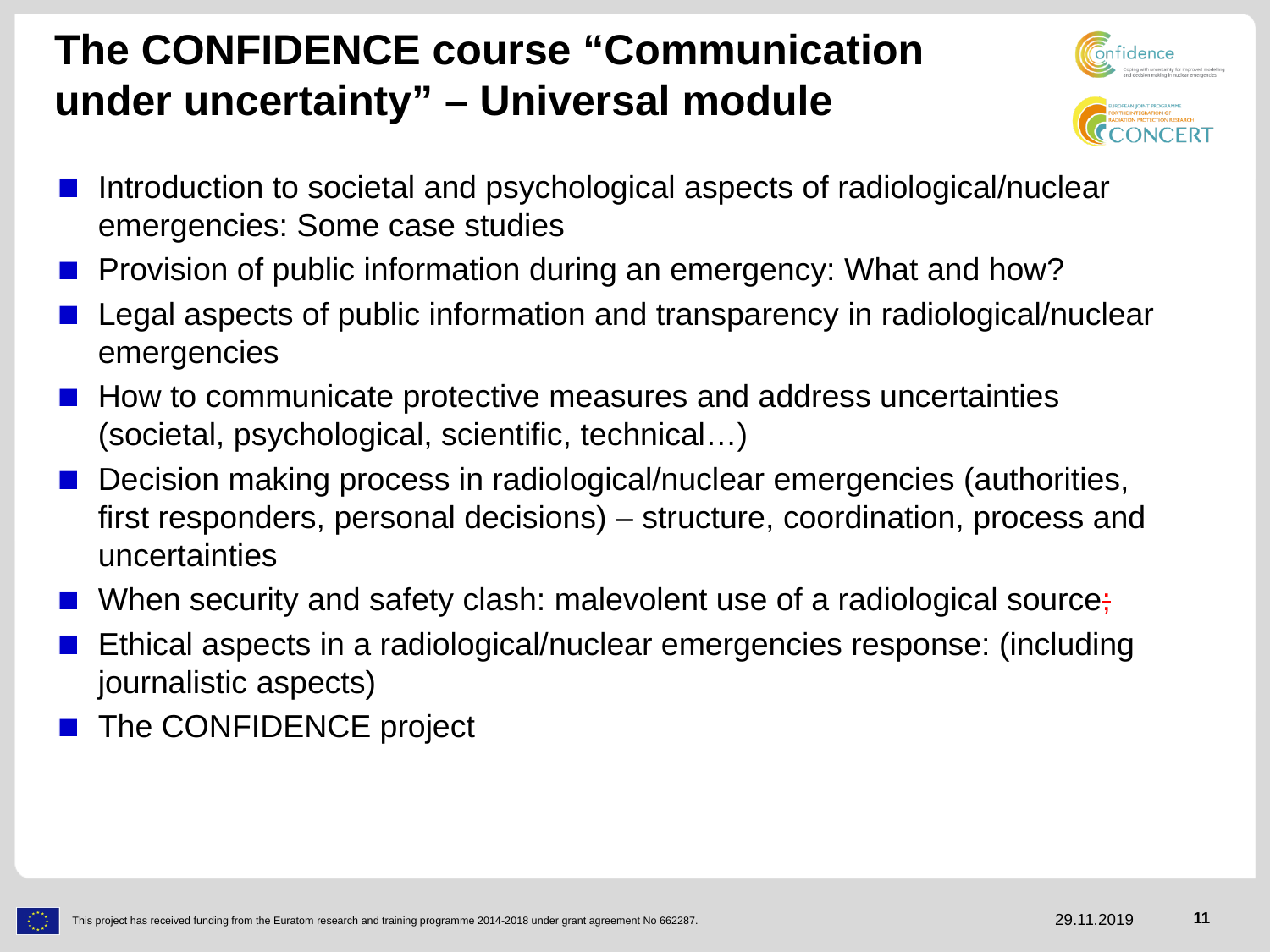

# The CONFIDENCE course “Communication under uncertainty” – Universal module
Introduction to societal and psychological aspects of radiological/nuclear emergencies: Some case studies
Provision of public information during an emergency: What and how?
Legal aspects of public information and transparency in radiological/nuclear emergencies
How to communicate protective measures and address uncertainties (societal, psychological, scientific, technical…)
Decision making process in radiological/nuclear emergencies (authorities, first responders, personal decisions) – structure, coordination, process and uncertainties
When security and safety clash: malevolent use of a radiological source;
Ethical aspects in a radiological/nuclear emergencies response: (including journalistic aspects)
The CONFIDENCE project